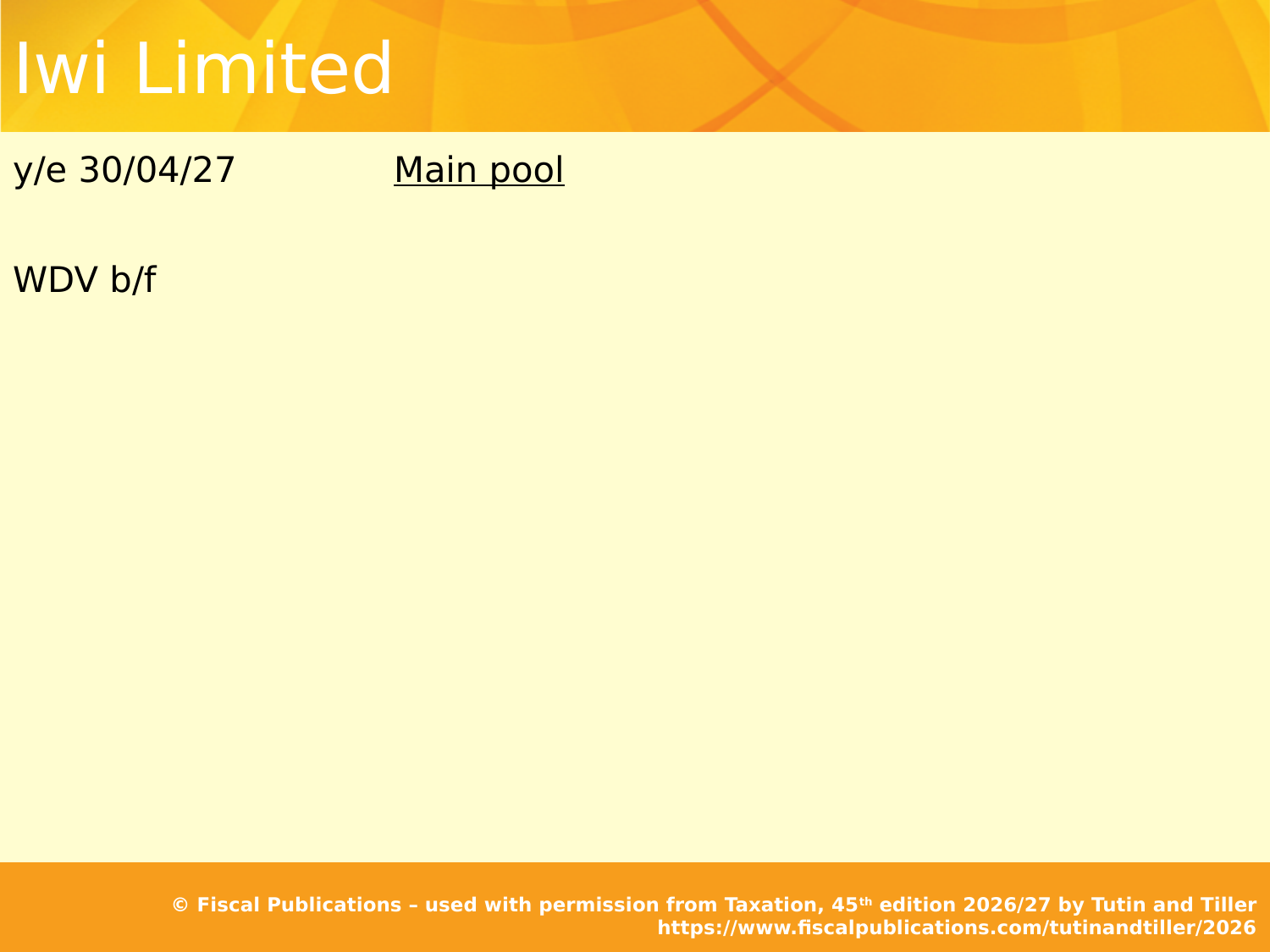

# Iwi Limited
y/e 30/04/27		Main pool

WDV b/f